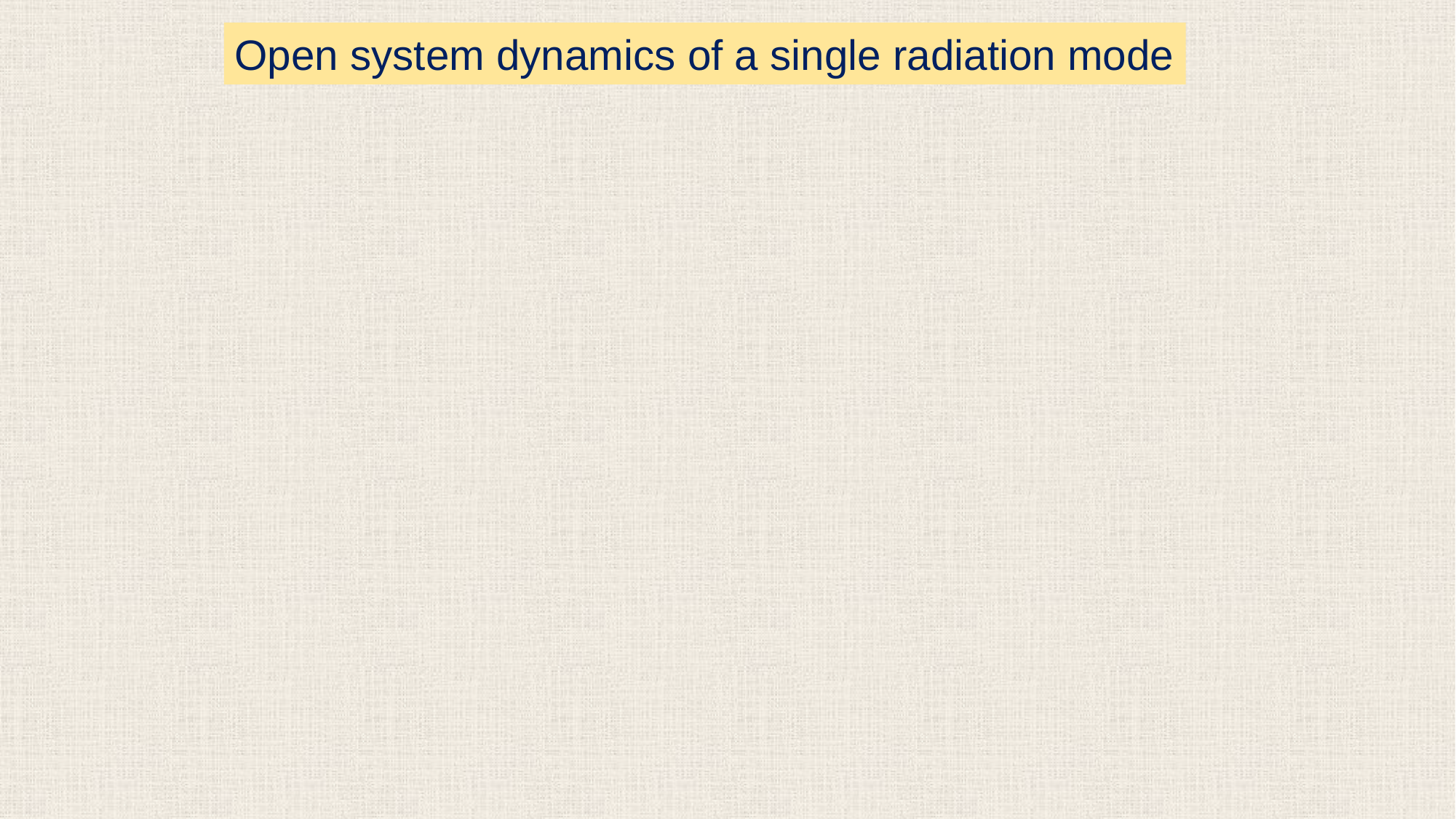

Open system dynamics of a single radiation mode